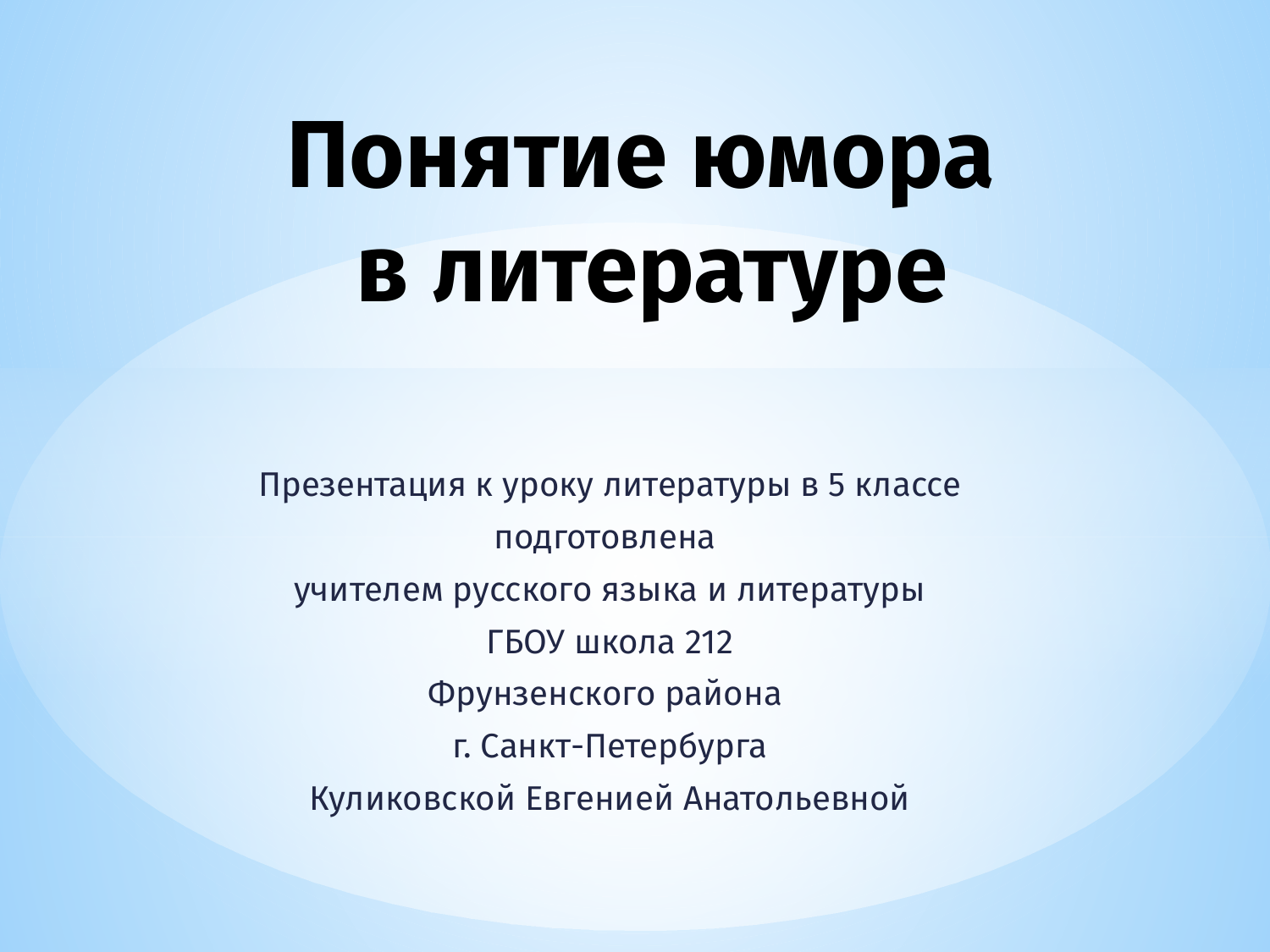

# Понятие юмора в литературе
Презентация к уроку литературы в 5 классе
подготовлена
учителем русского языка и литературы
 ГБОУ школа 212
Фрунзенского района
г. Санкт-Петербурга
Куликовской Евгенией Анатольевной